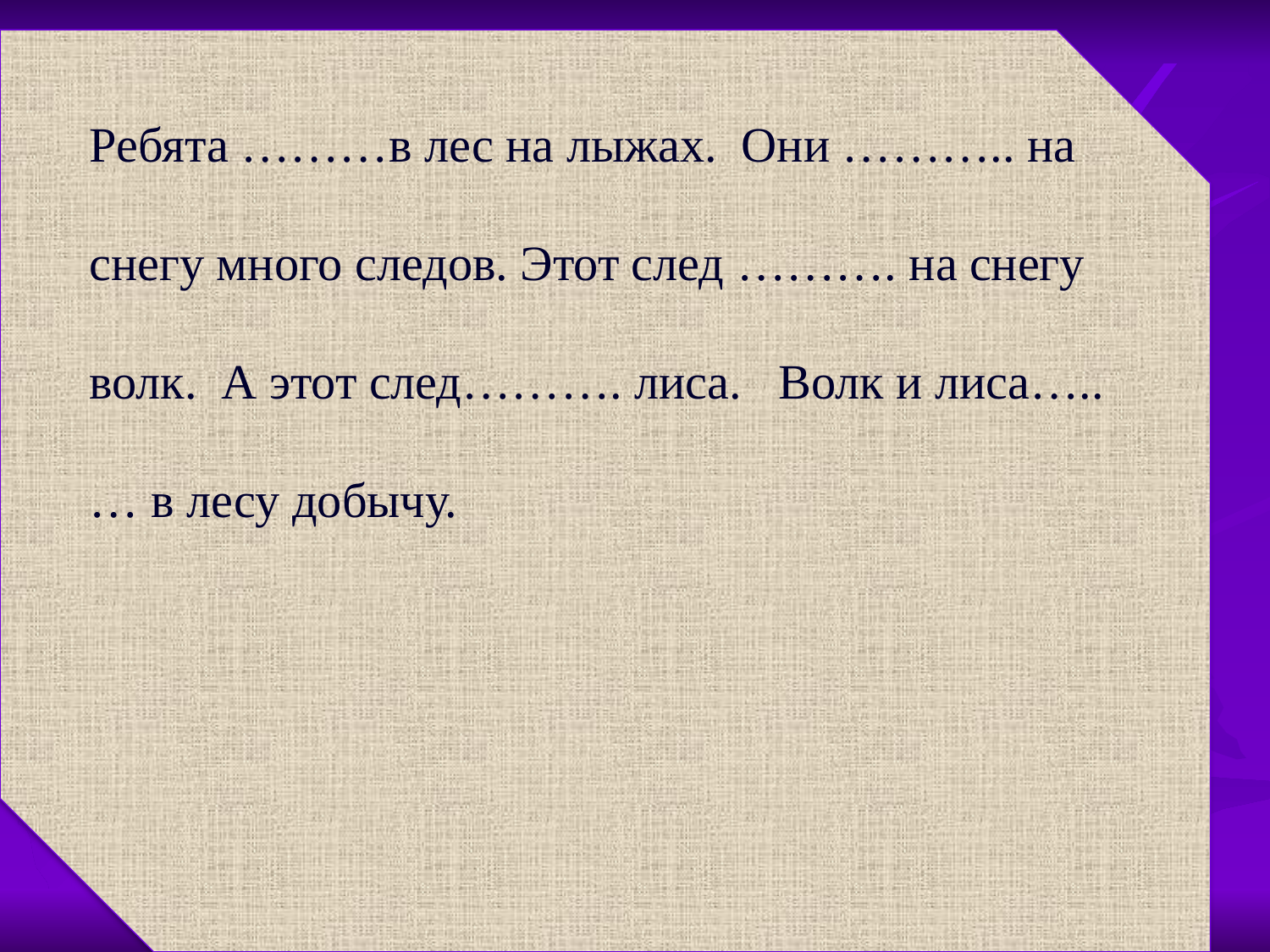

Ребята ………в лес на лыжах.  Они ……….. на

снегу много следов. Этот след ………. на снегу

волк.  А этот след………. лиса.   Волк и лиса…..

… в лесу добычу.
#